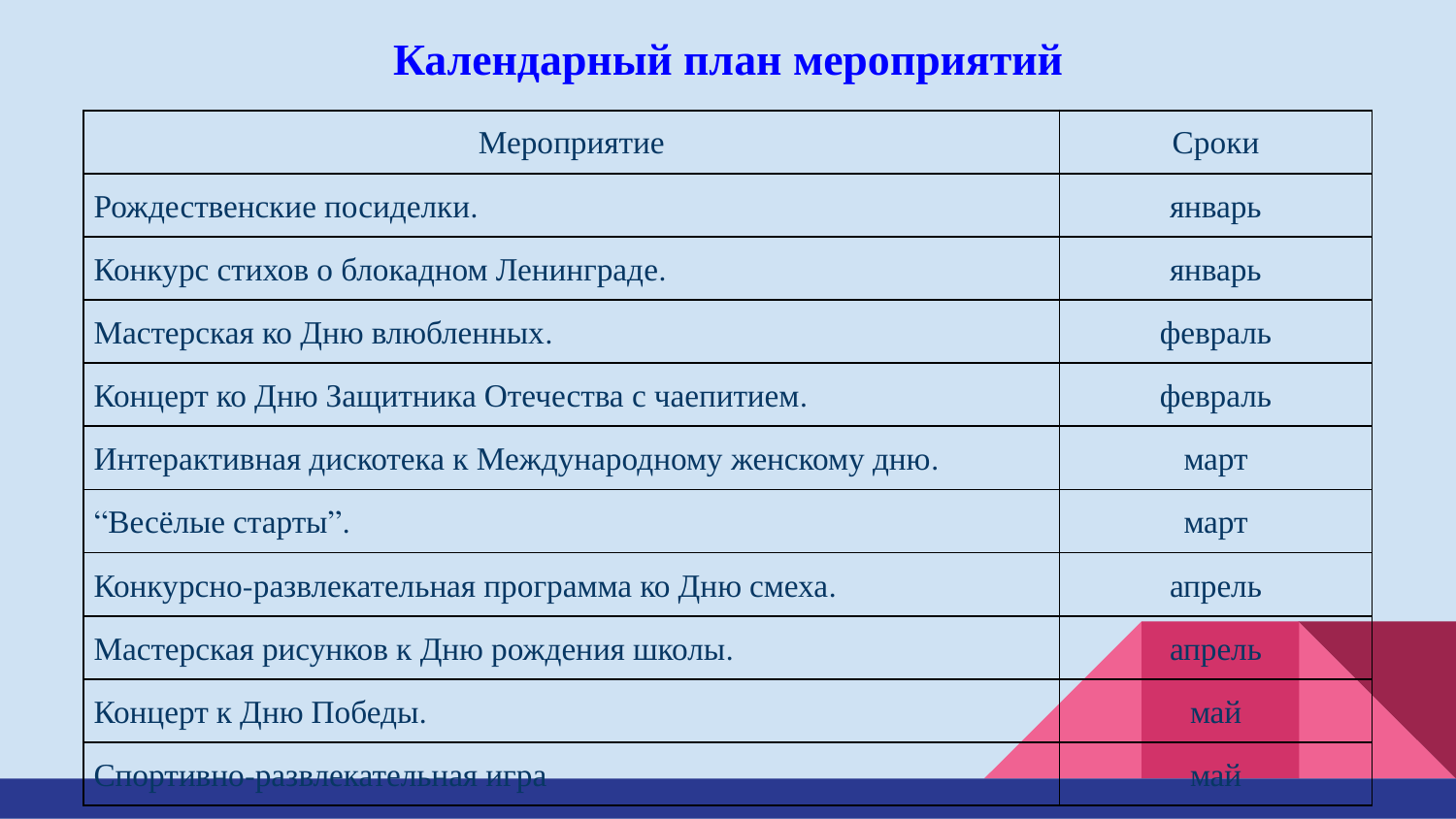

# Календарный план мероприятий
| Мероприятие | Сроки |
| --- | --- |
| Рождественские посиделки. | январь |
| Конкурс стихов о блокадном Ленинграде. | январь |
| Мастерская ко Дню влюбленных. | февраль |
| Концерт ко Дню Защитника Отечества с чаепитием. | февраль |
| Интерактивная дискотека к Международному женскому дню. | март |
| “Весёлые старты”. | март |
| Конкурсно-развлекательная программа ко Дню смеха. | апрель |
| Мастерская рисунков к Дню рождения школы. | апрель |
| Концерт к Дню Победы. | май |
| Спортивно-развлекательная игра | май |